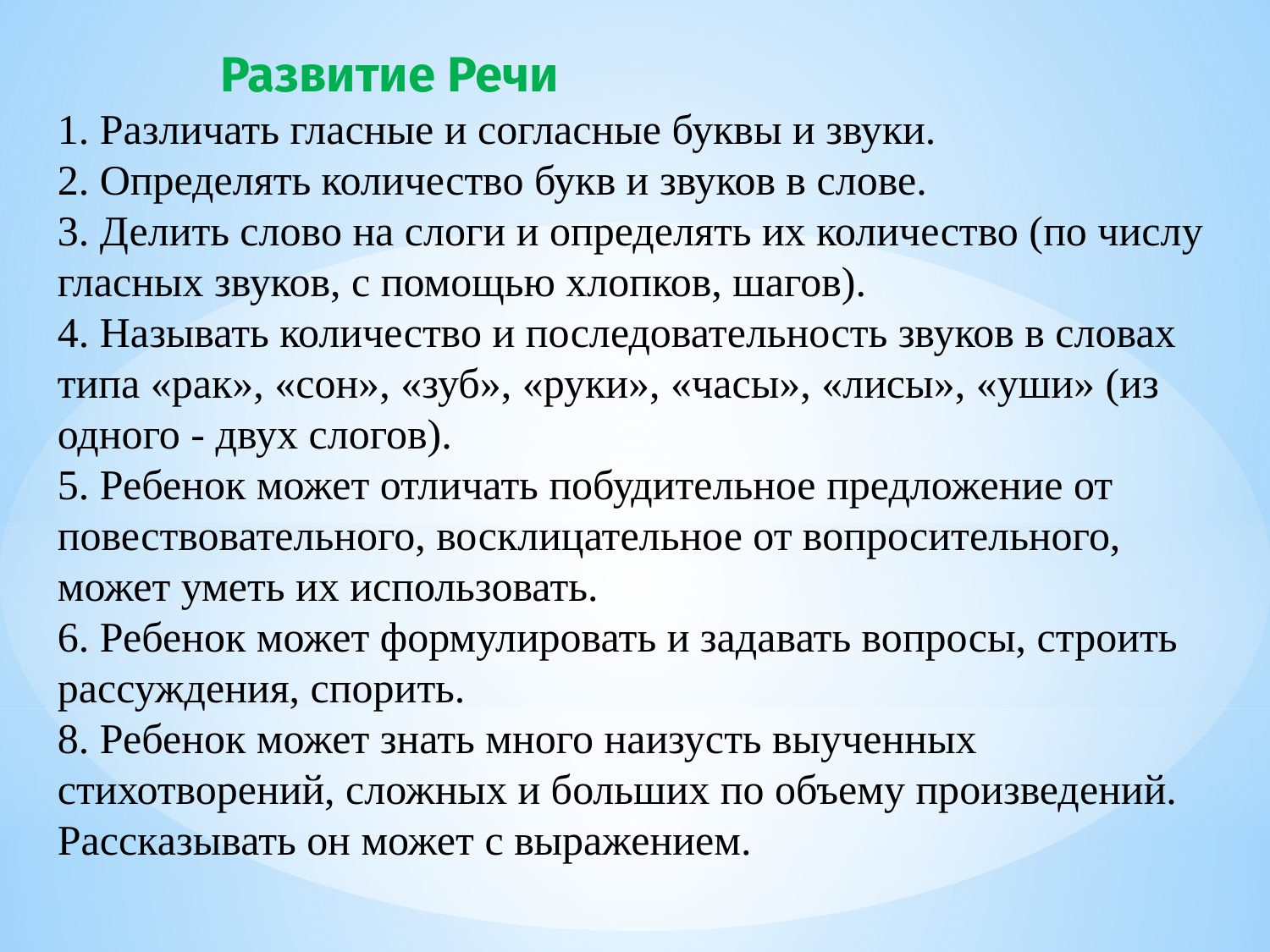

Развитие Речи
1. Различать гласные и согласные буквы и звуки.
2. Определять количество букв и звуков в слове.
3. Делить слово на слоги и определять их количество (по числу гласных звуков, с помощью хлопков, шагов).
4. Называть количество и последовательность звуков в словах типа «рак», «сон», «зуб», «руки», «часы», «лисы», «уши» (из одного - двух слогов).
5. Ребенок может отличать побудительное предложение от повествовательного, восклицательное от вопросительного, может уметь их использовать.
6. Ребенок может формулировать и задавать вопросы, строить рассуждения, спорить.
8. Ребенок может знать много наизусть выученных стихотворений, сложных и больших по объему произведений. Рассказывать он может с выражением.